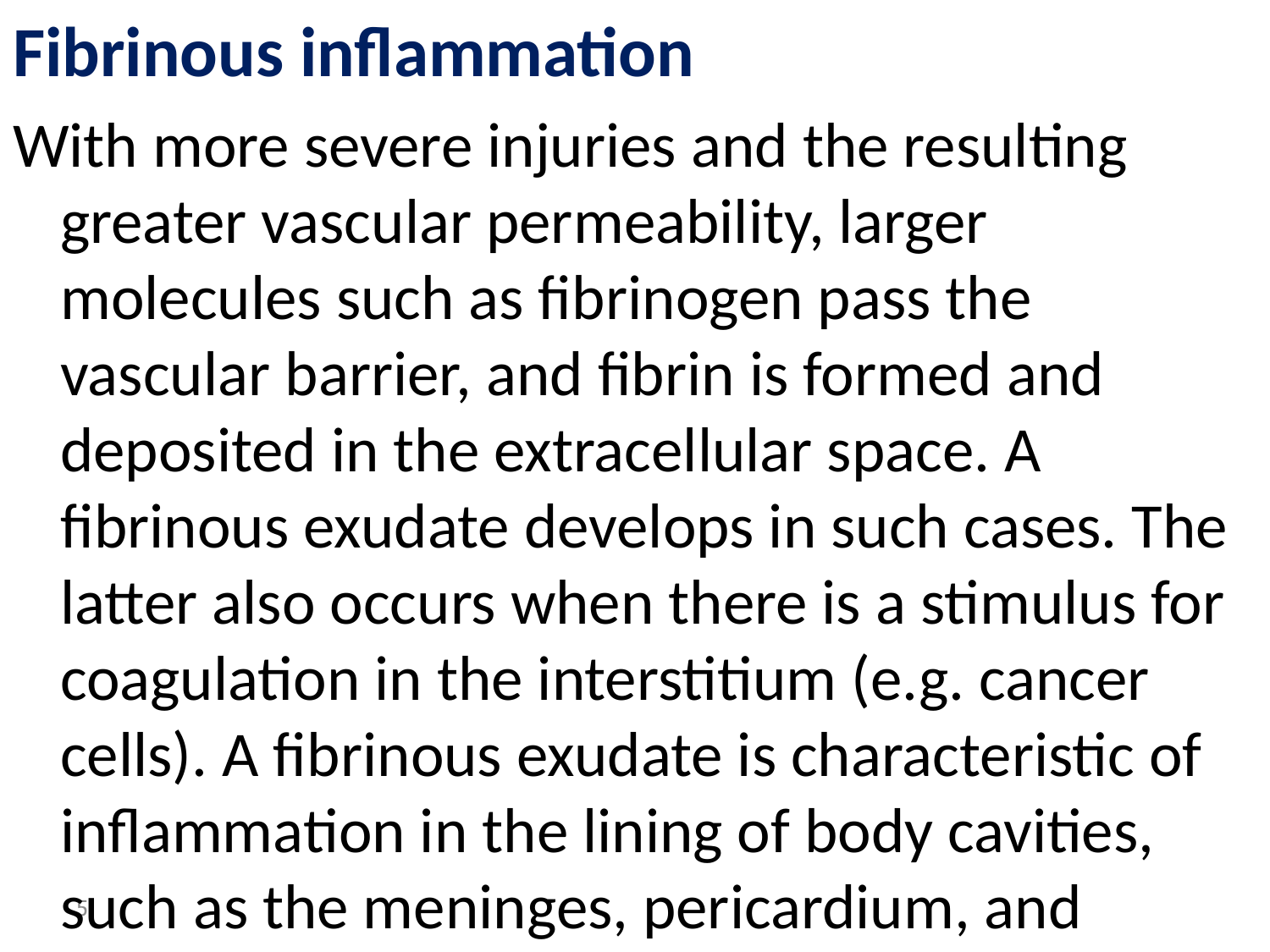

Fibrinous inflammation
With more severe injuries and the resulting greater vascular permeability, larger molecules such as fibrinogen pass the vascular barrier, and fibrin is formed and deposited in the extracellular space. A fibrinous exudate develops in such cases. The latter also occurs when there is a stimulus for coagulation in the interstitium (e.g. cancer cells). A fibrinous exudate is characteristic of inflammation in the lining of body cavities, such as the meninges, pericardium, and pleura.
5